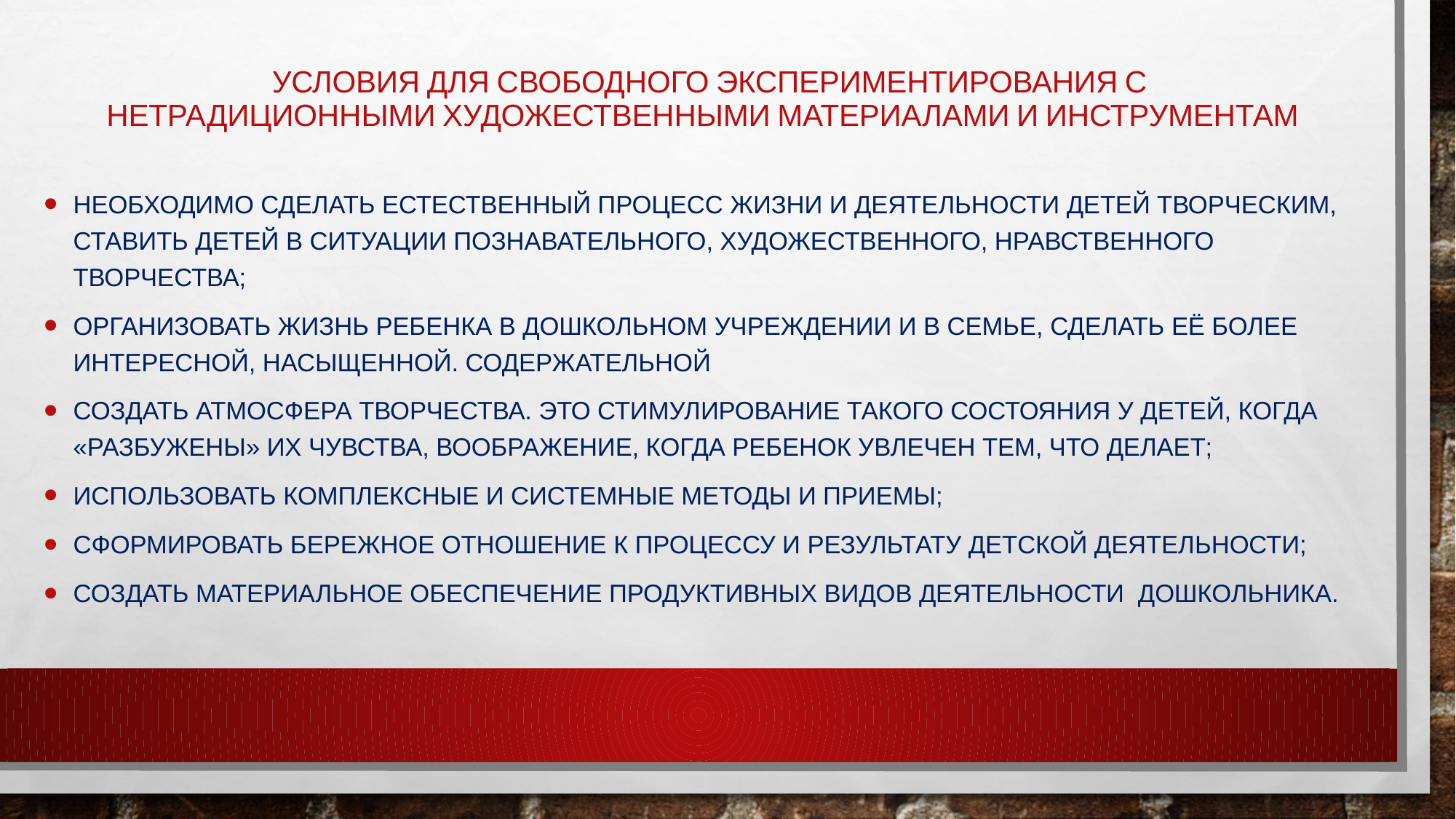

# условия для свободного экспериментирования с нетрадиционными художественными материалами и инструментам
Необходимо сделать естественный процесс жизни и деятельности детей творческим, ставить детей в ситуации познавательного, художественного, нравственного творчества;
Организовать жизнь ребенка в дошкольном учреждении и в семье, сделать её более интересной, насыщенной. содержательной
Создать атмосфера творчества. Это стимулирование такого состояния у детей, когда «разбужены» их чувства, воображение, когда ребенок увлечен тем, что делает;
Использовать комплексные и системные методы и приемы;
Сформировать бережное отношение к процессу и результату детской деятельности;
Создать материальное обеспечение продуктивных видов деятельности  дошкольника.